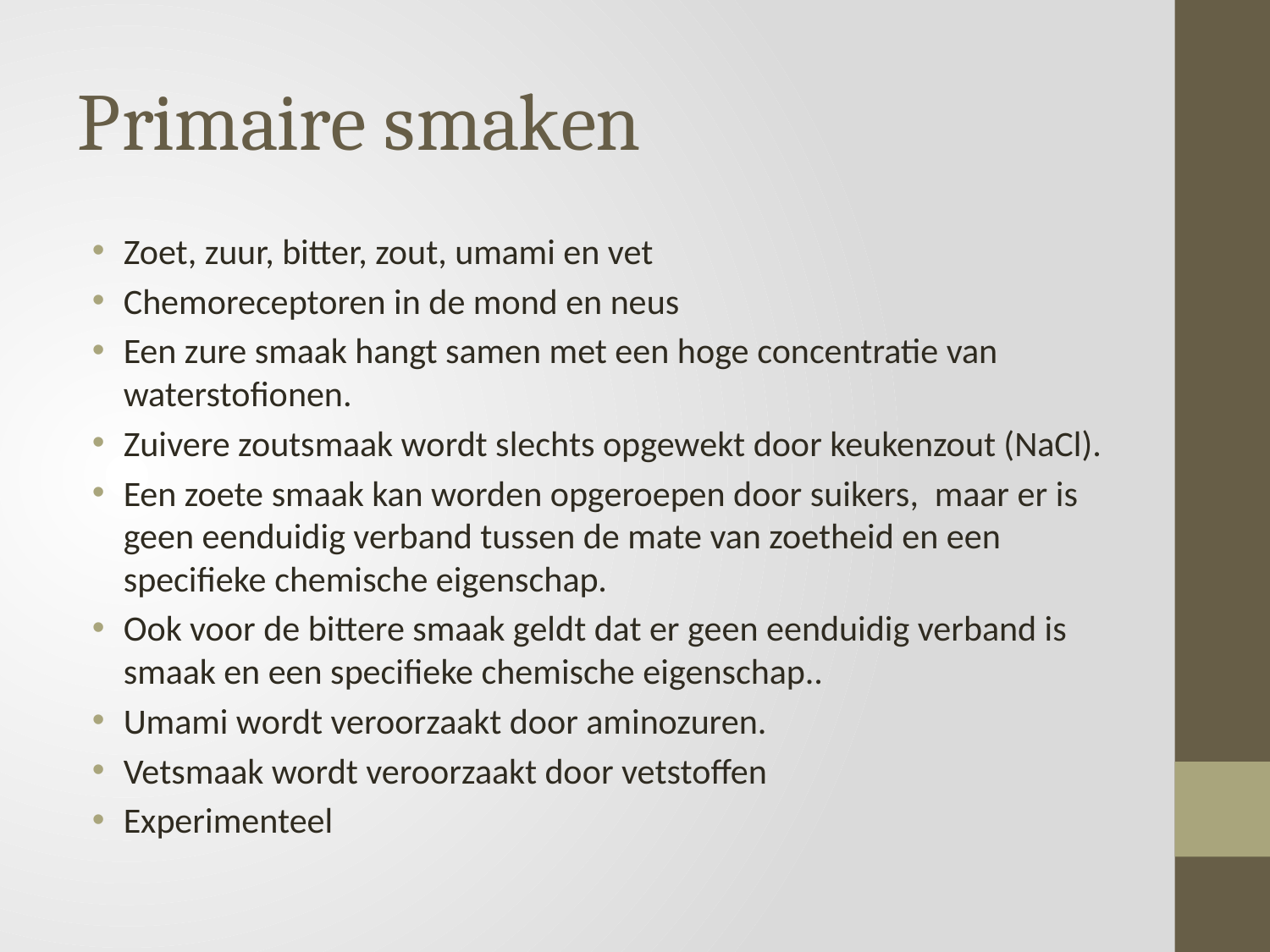

# Primaire smaken
Zoet, zuur, bitter, zout, umami en vet
Chemoreceptoren in de mond en neus
Een zure smaak hangt samen met een hoge concentratie van waterstofionen.
Zuivere zoutsmaak wordt slechts opgewekt door keukenzout (NaCl).
Een zoete smaak kan worden opgeroepen door suikers,  maar er is geen eenduidig verband tussen de mate van zoetheid en een specifieke chemische eigenschap.
Ook voor de bittere smaak geldt dat er geen eenduidig verband is smaak en een specifieke chemische eigenschap..
Umami wordt veroorzaakt door aminozuren.
Vetsmaak wordt veroorzaakt door vetstoffen
Experimenteel